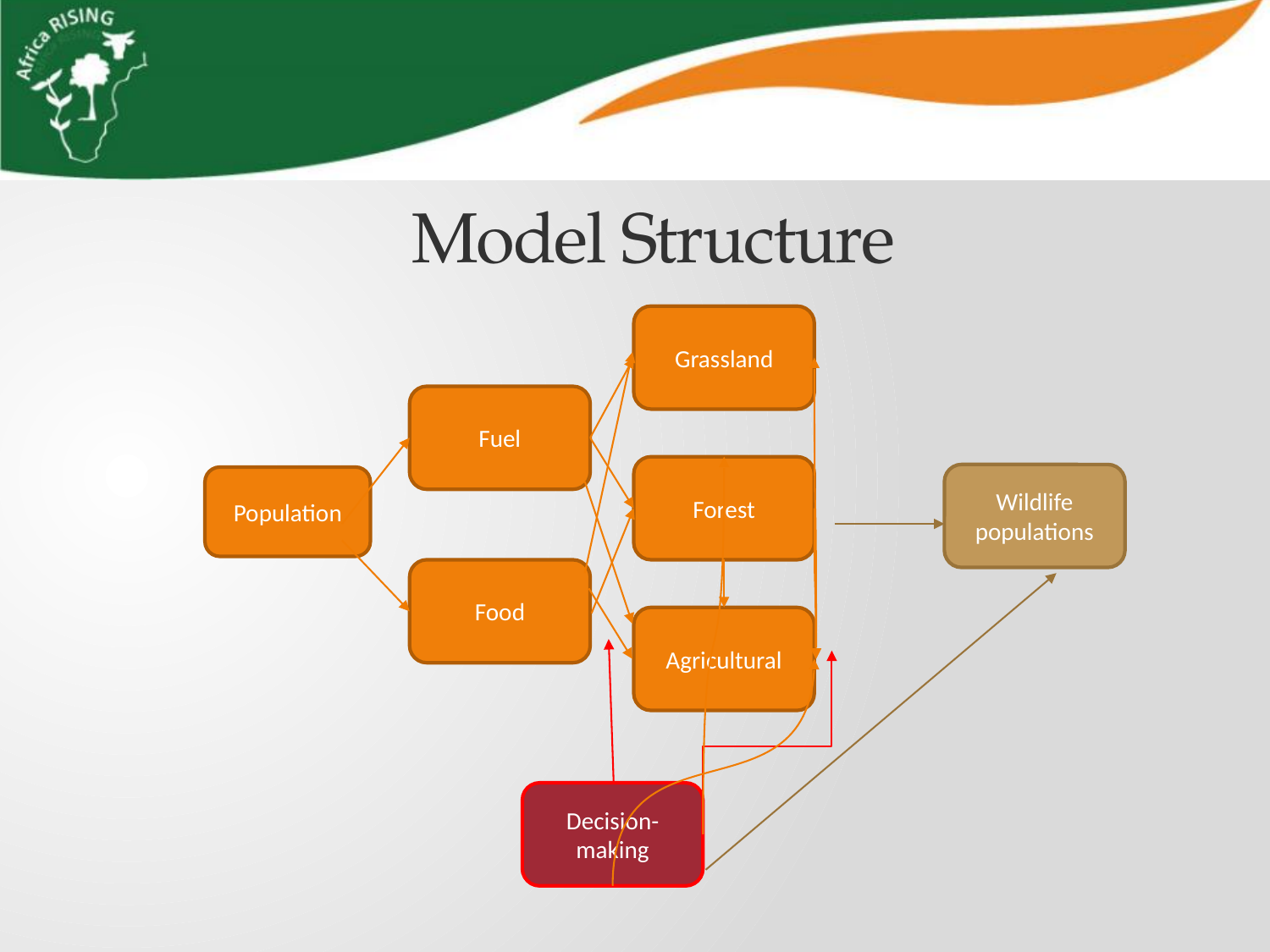

# Model Structure
Grassland
Fuel
Forest
Wildlife populations
Food
Agricultural
Decision-making
Population